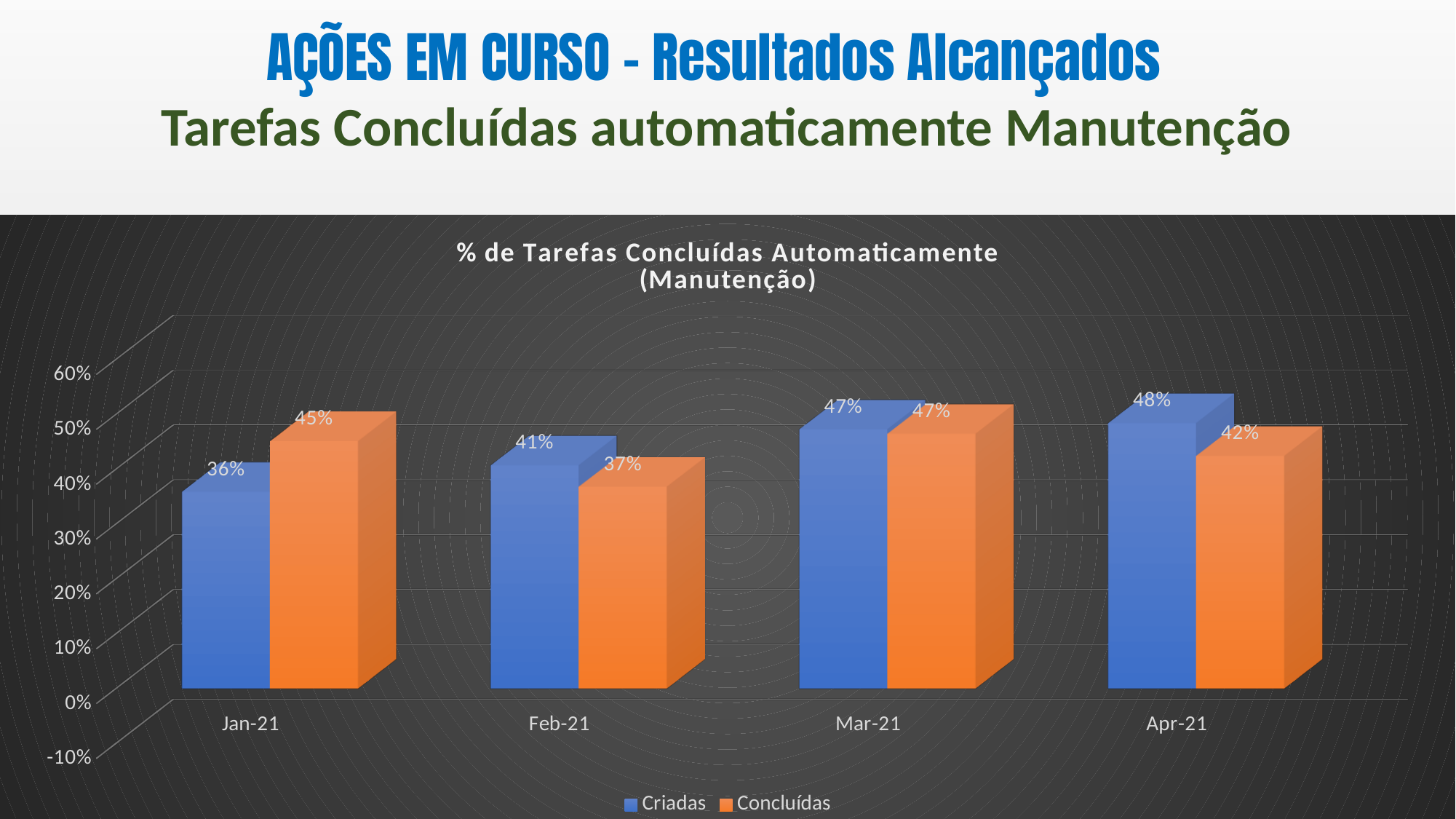

AÇÕES EM CURSO – Resultados Alcançados
Tarefas Concluídas automaticamente Manutenção

[unsupported chart]